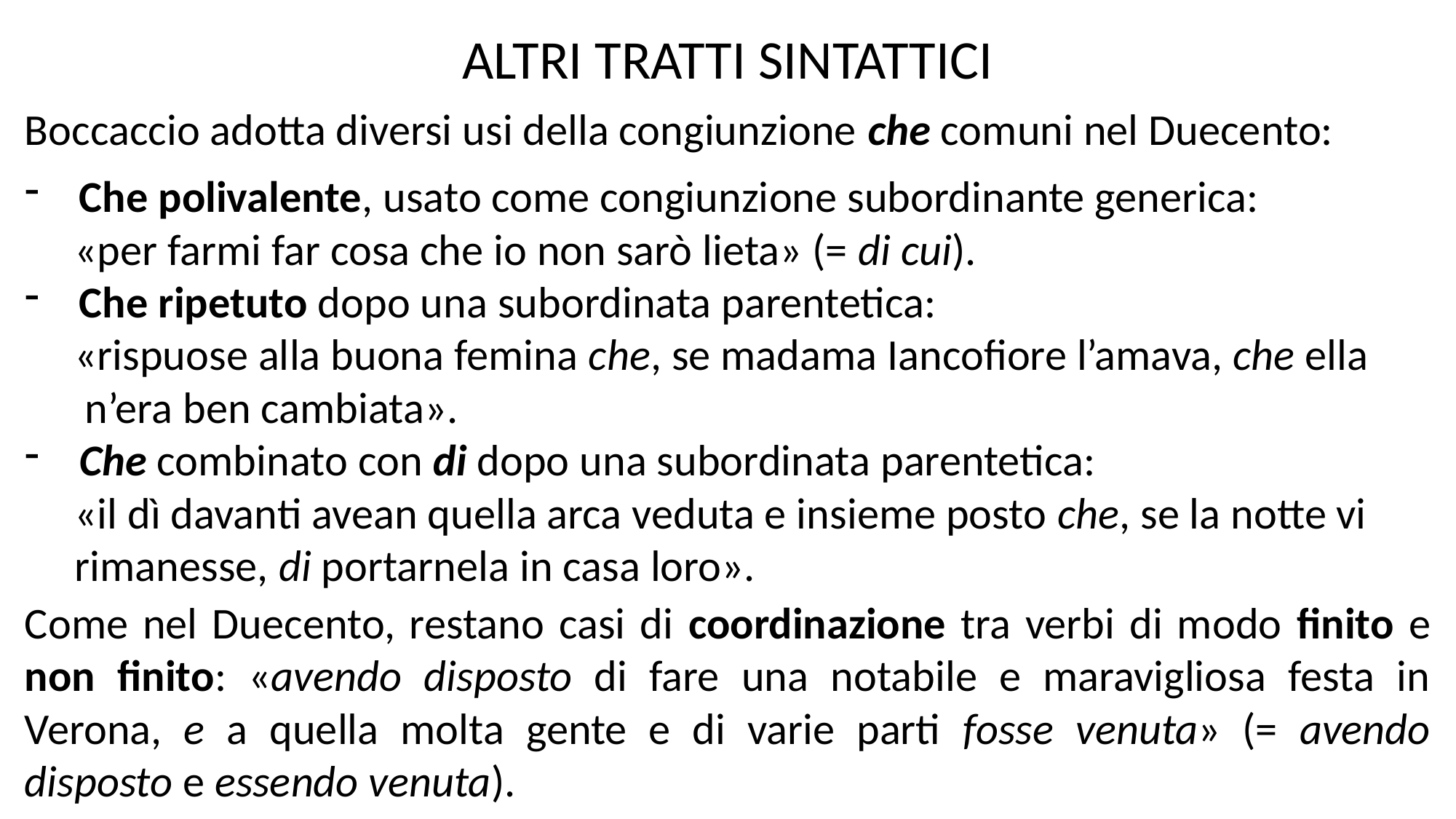

ALTRI TRATTI SINTATTICI
Boccaccio adotta diversi usi della congiunzione che comuni nel Duecento:

Che polivalente, usato come congiunzione subordinante generica:
     «per farmi far cosa che io non sarò lieta» (= di cui).
Che ripetuto dopo una subordinata parentetica:
     «rispuose alla buona femina che, se madama Iancofiore l’amava, che ella
      n’era ben cambiata».
Che combinato con di dopo una subordinata parentetica:
     «il dì davanti avean quella arca veduta e insieme posto che, se la notte vi
     rimanesse, di portarnela in casa loro».
Come nel Duecento, restano casi di coordinazione tra verbi di modo finito e non finito: «avendo disposto di fare una notabile e maravigliosa festa in Verona, e a quella molta gente e di varie parti fosse venuta» (= avendo disposto e essendo venuta).